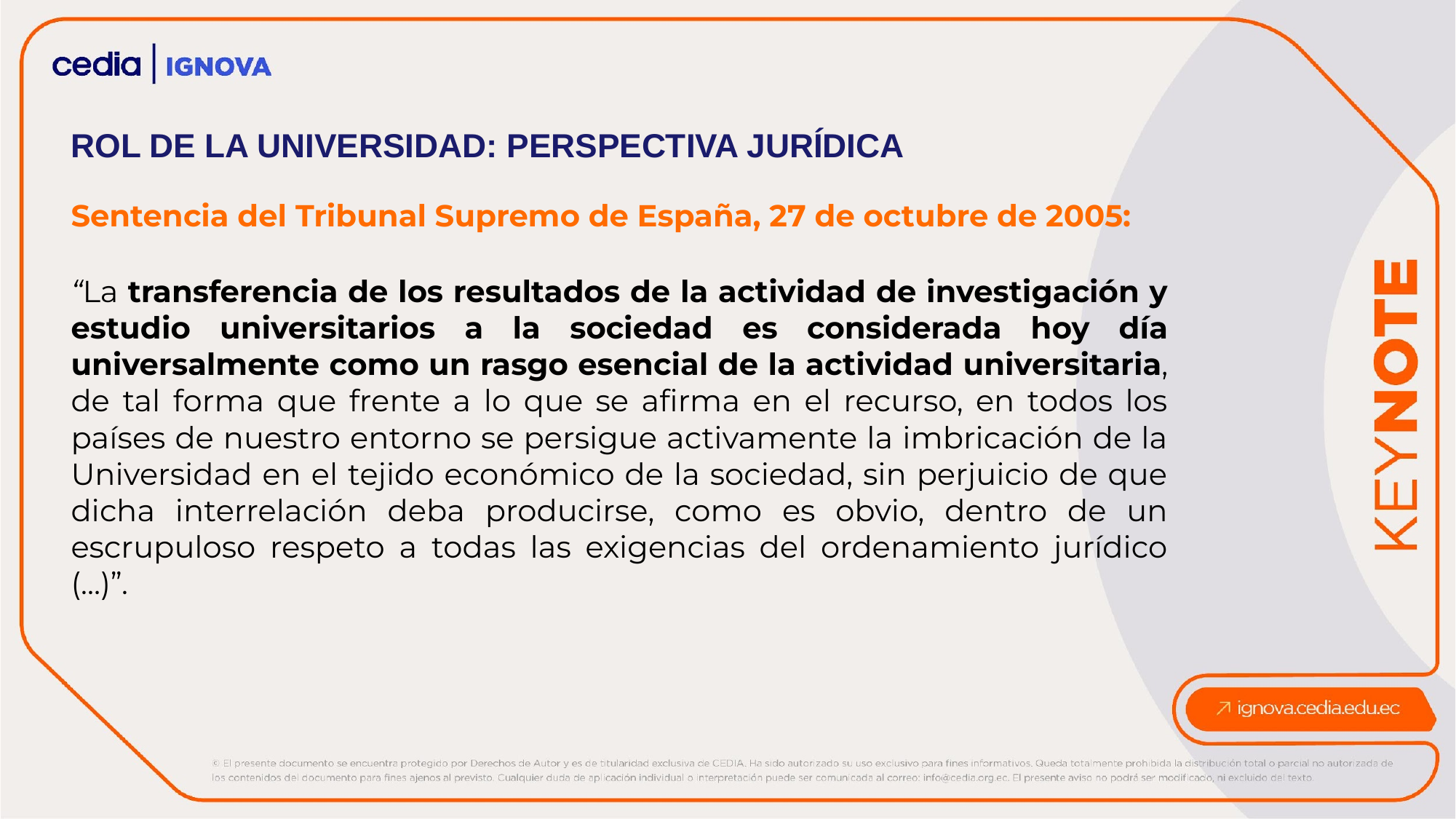

ROL DE LA UNIVERSIDAD: PERSPECTIVA JURÍDICA
Sentencia del Tribunal Supremo de España, 27 de octubre de 2005:

“La transferencia de los resultados de la actividad de investigación y estudio universitarios a la sociedad es considerada hoy día universalmente como un rasgo esencial de la actividad universitaria, de tal forma que frente a lo que se afirma en el recurso, en todos los países de nuestro entorno se persigue activamente la imbricación de la Universidad en el tejido económico de la sociedad, sin perjuicio de que dicha interrelación deba producirse, como es obvio, dentro de un escrupuloso respeto a todas las exigencias del ordenamiento jurídico (…)”.